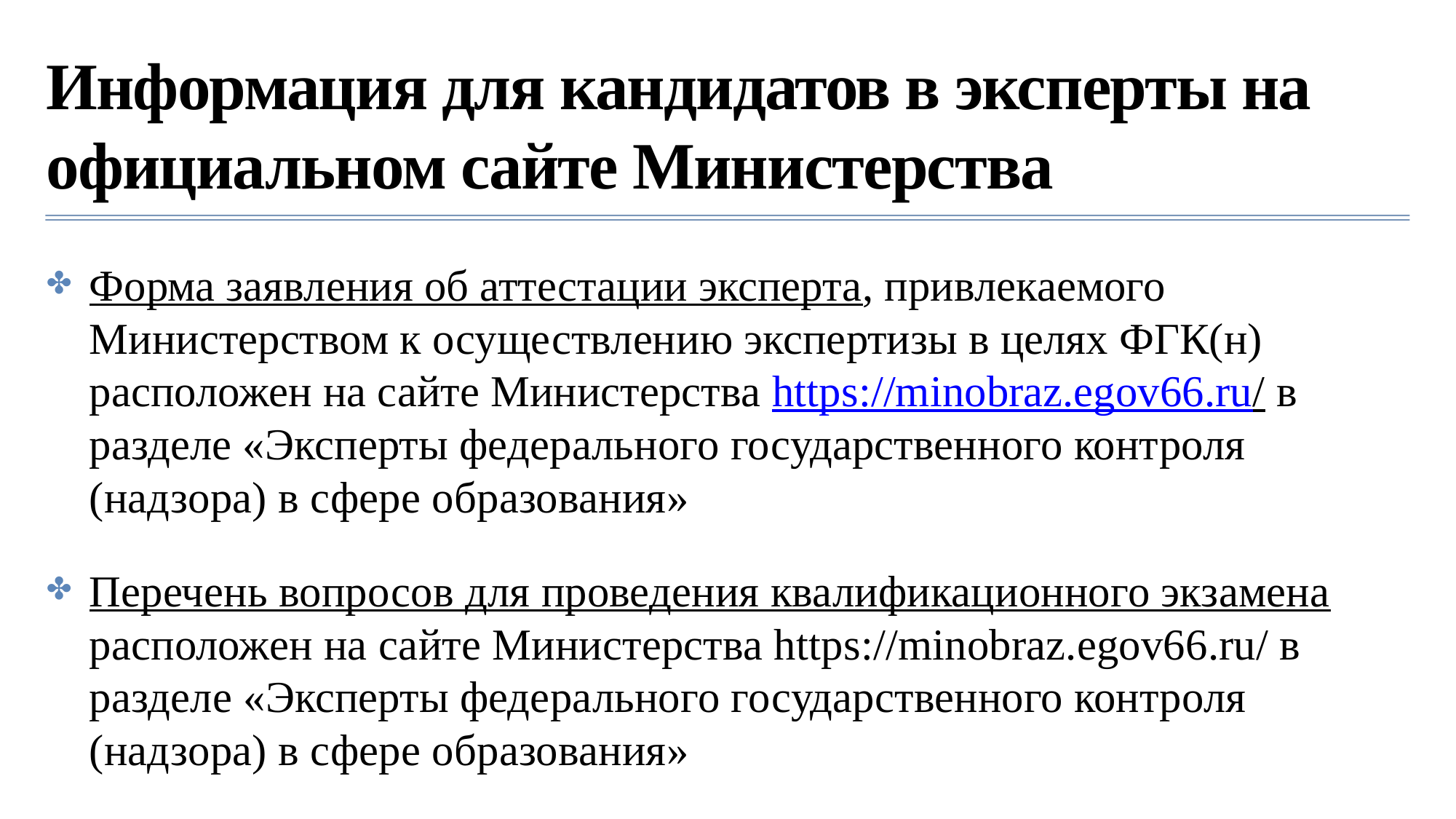

# Информация для кандидатов в эксперты на официальном сайте Министерства
Форма заявления об аттестации эксперта, привлекаемого Министерством к осуществлению экспертизы в целях ФГК(н) расположен на сайте Министерства https://minobraz.egov66.ru/ в разделе «Эксперты федерального государственного контроля (надзора) в сфере образования»
Перечень вопросов для проведения квалификационного экзамена расположен на сайте Министерства https://minobraz.egov66.ru/ в разделе «Эксперты федерального государственного контроля (надзора) в сфере образования»